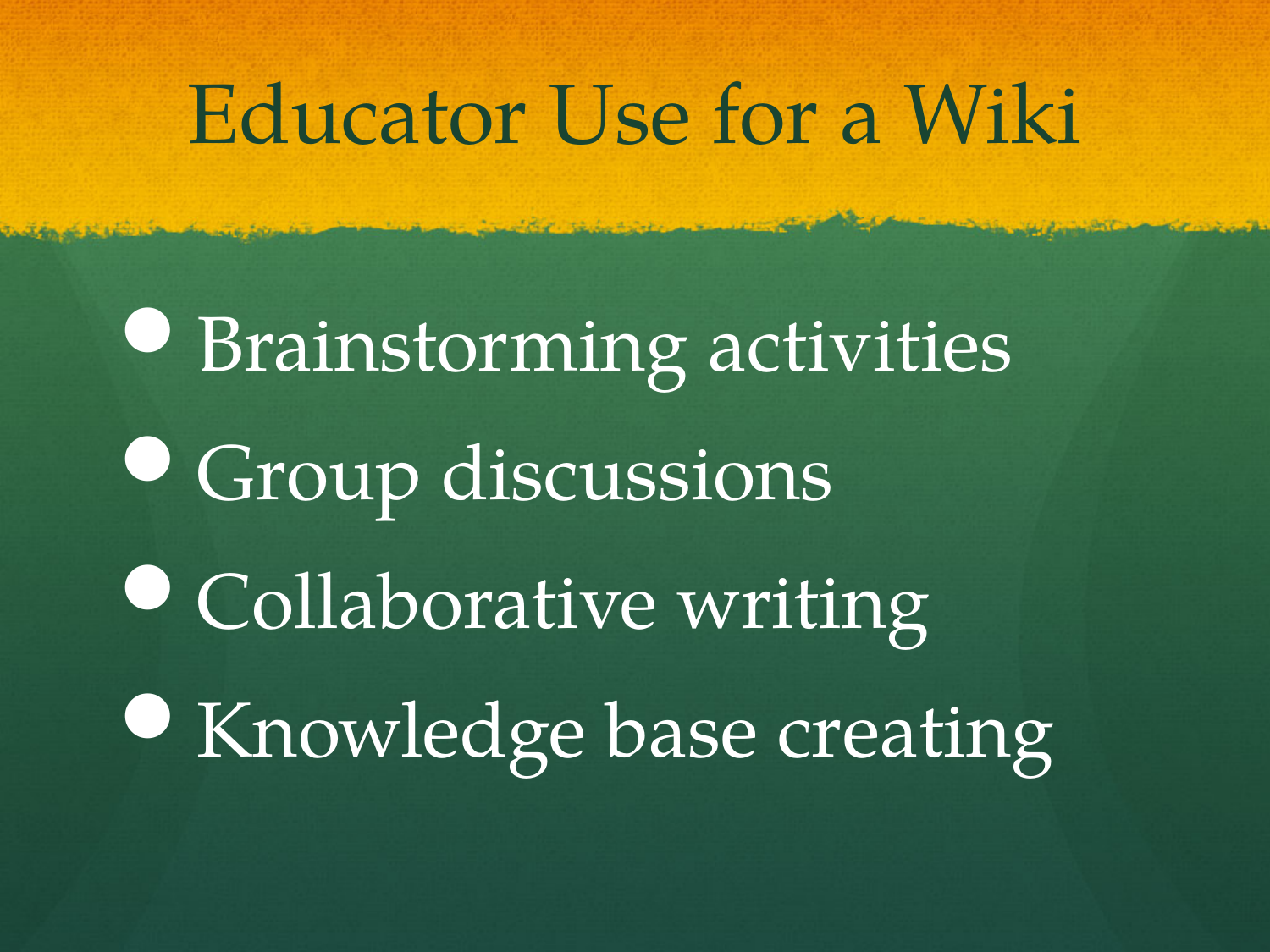

# Educator Use for a Wiki
Brainstorming activities
Group discussions
Collaborative writing
Knowledge base creating